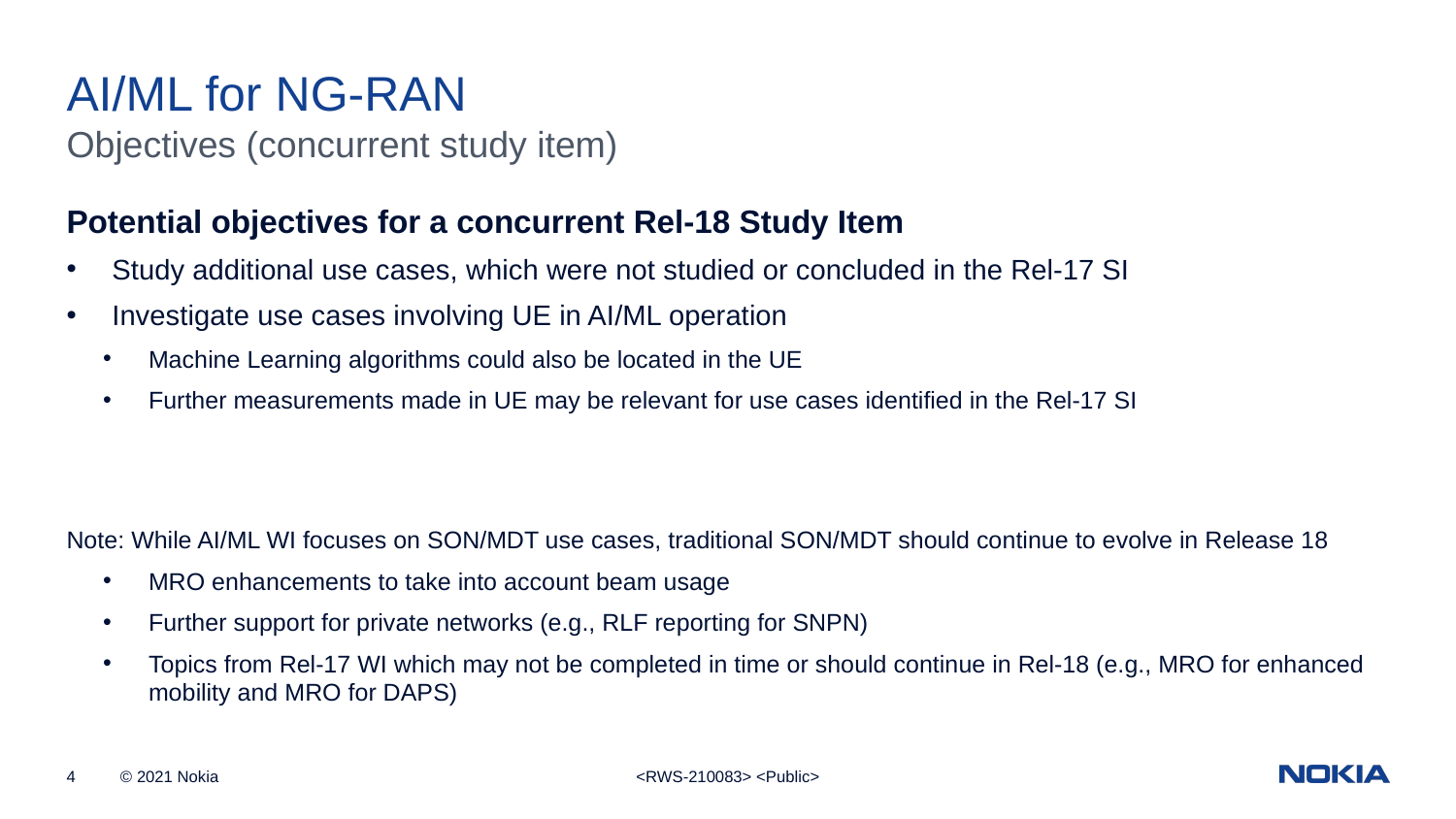

AI/ML for NG-RAN
Objectives (concurrent study item)
Potential objectives for a concurrent Rel-18 Study Item
Study additional use cases, which were not studied or concluded in the Rel-17 SI
Investigate use cases involving UE in AI/ML operation
Machine Learning algorithms could also be located in the UE
Further measurements made in UE may be relevant for use cases identified in the Rel-17 SI

Note: While AI/ML WI focuses on SON/MDT use cases, traditional SON/MDT should continue to evolve in Release 18
MRO enhancements to take into account beam usage
Further support for private networks (e.g., RLF reporting for SNPN)
Topics from Rel-17 WI which may not be completed in time or should continue in Rel-18 (e.g., MRO for enhanced mobility and MRO for DAPS)
<RWS-210083> <Public>